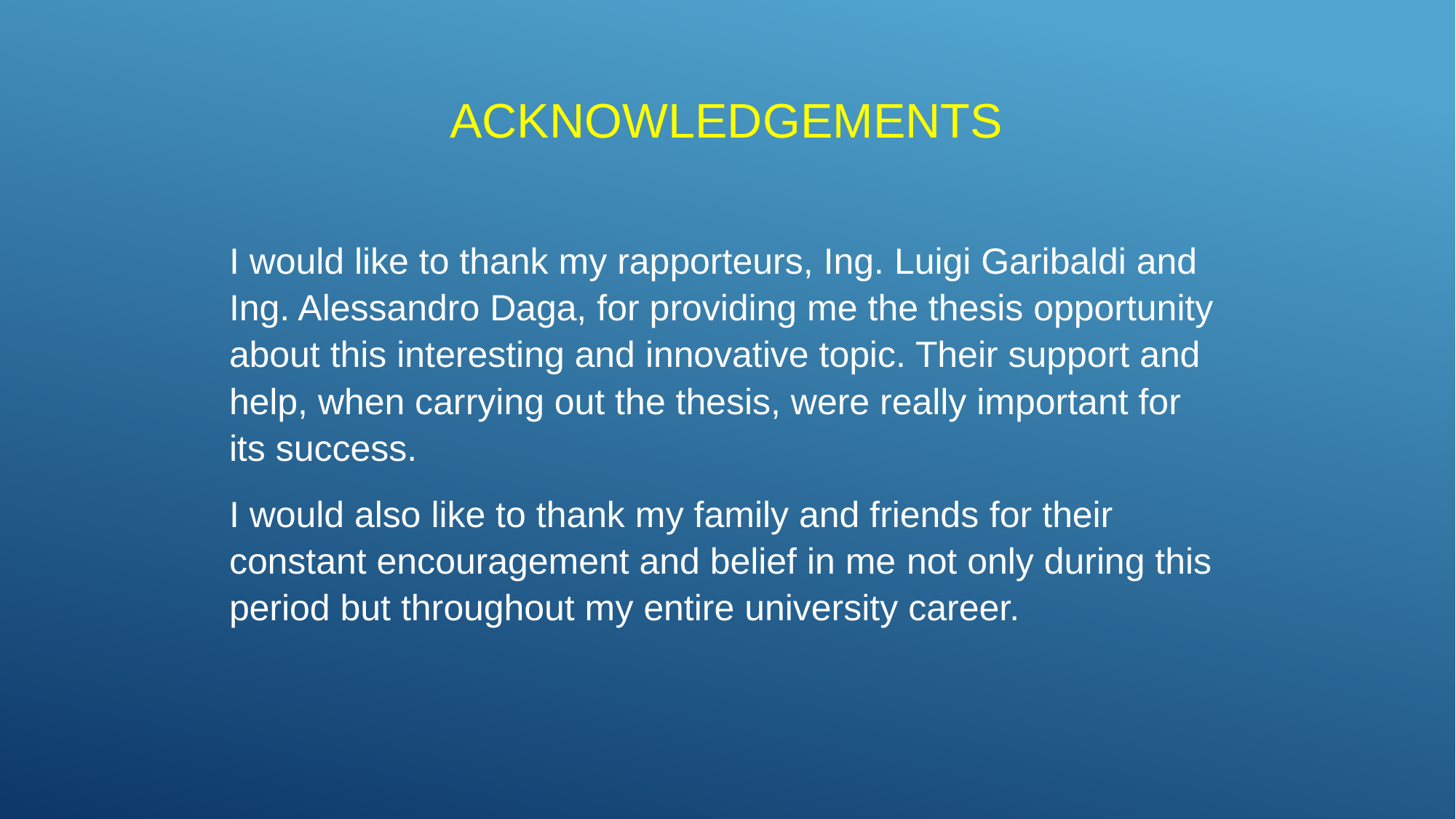

# Acknowledgements
I would like to thank my rapporteurs, Ing. Luigi Garibaldi and Ing. Alessandro Daga, for providing me the thesis opportunity about this interesting and innovative topic. Their support and help, when carrying out the thesis, were really important for its success.
I would also like to thank my family and friends for their constant encouragement and belief in me not only during this period but throughout my entire university career.